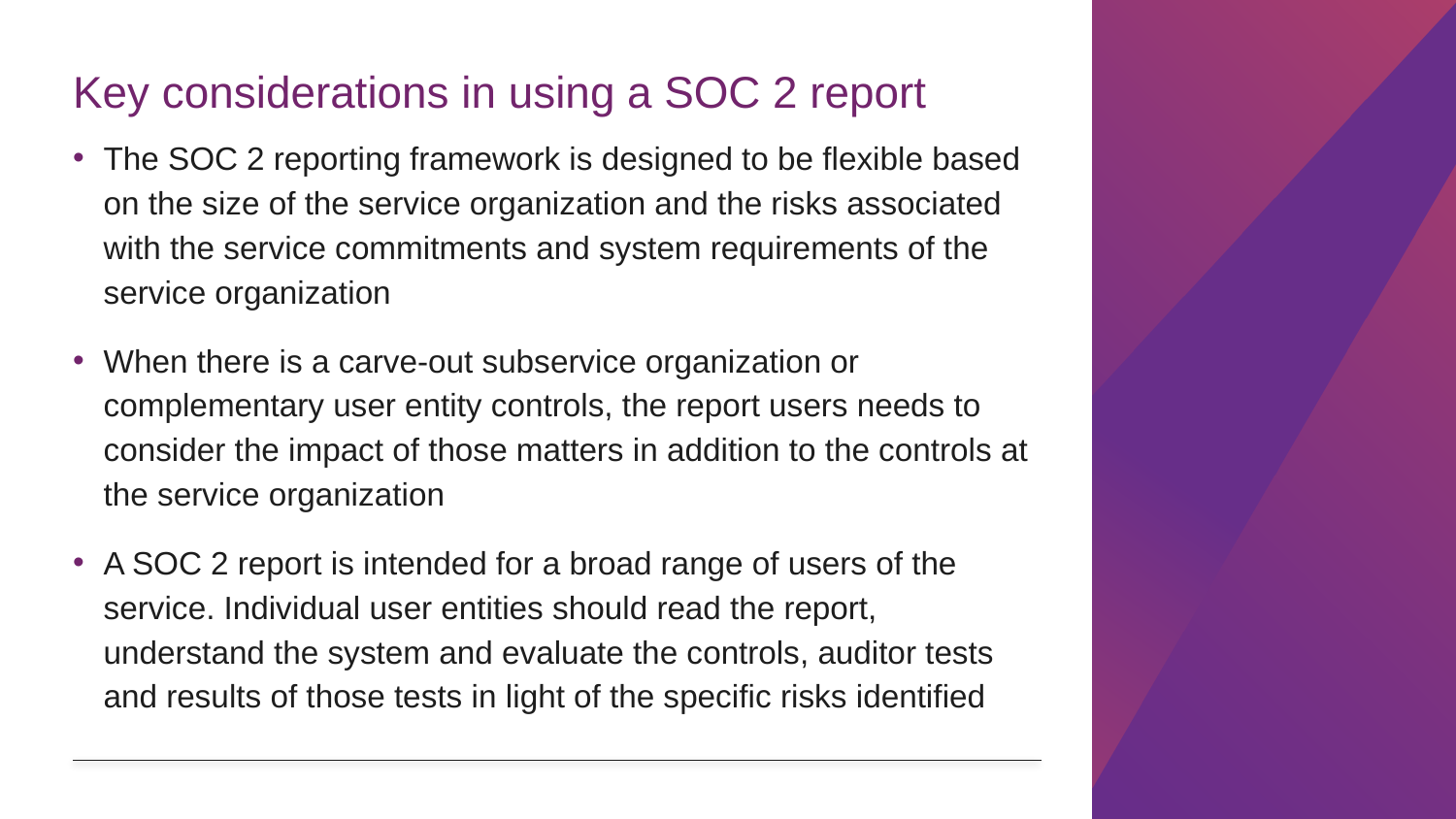

# Key considerations in using a SOC 2 report
The SOC 2 reporting framework is designed to be flexible based on the size of the service organization and the risks associated with the service commitments and system requirements of the service organization
When there is a carve-out subservice organization or complementary user entity controls, the report users needs to consider the impact of those matters in addition to the controls at the service organization
A SOC 2 report is intended for a broad range of users of the service. Individual user entities should read the report, understand the system and evaluate the controls, auditor tests and results of those tests in light of the specific risks identified